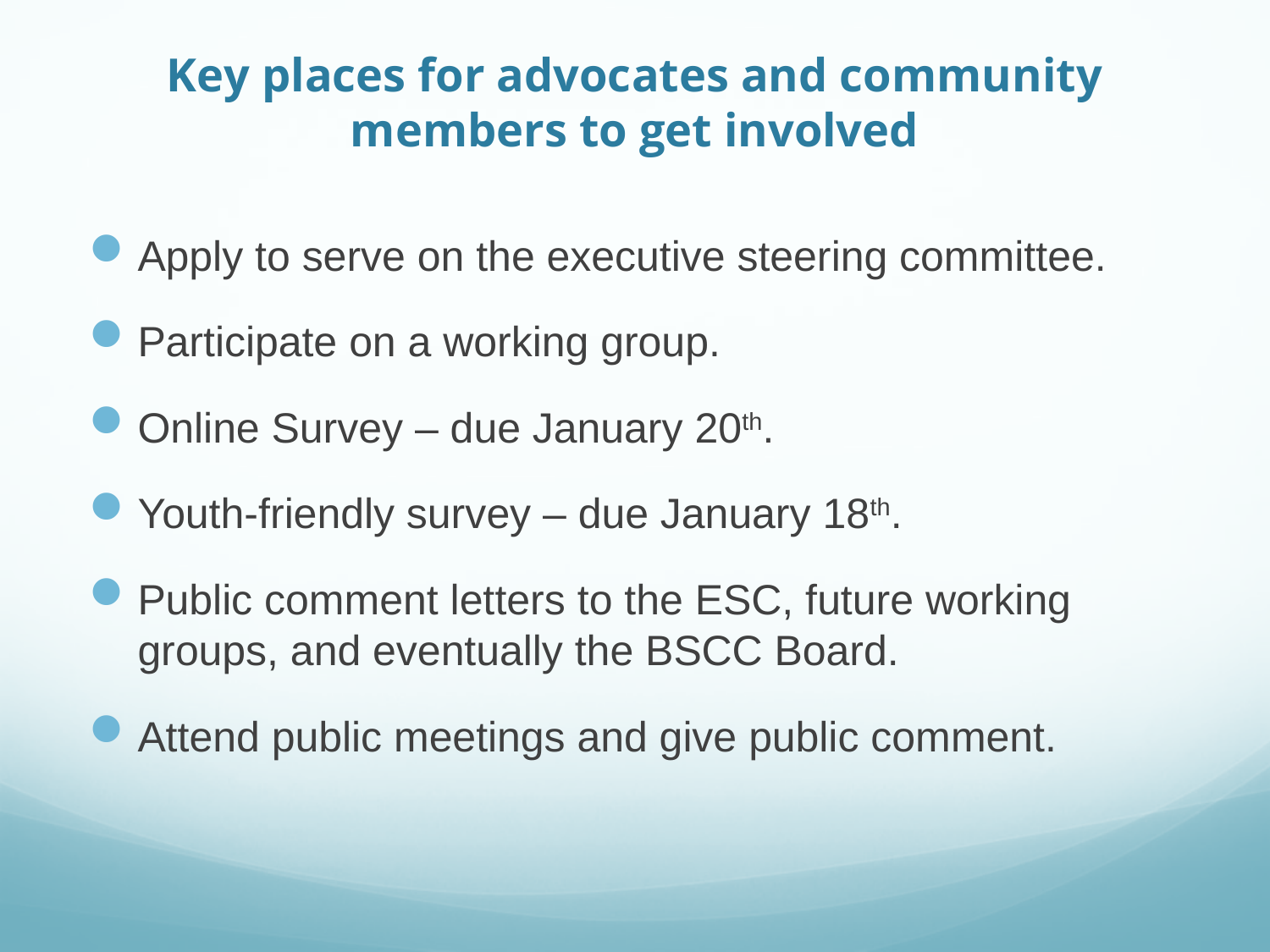

# Key places for advocates and community members to get involved
Apply to serve on the executive steering committee.
Participate on a working group.
Online Survey – due January 20th.
Youth-friendly survey – due January 18th.
Public comment letters to the ESC, future working groups, and eventually the BSCC Board.
Attend public meetings and give public comment.